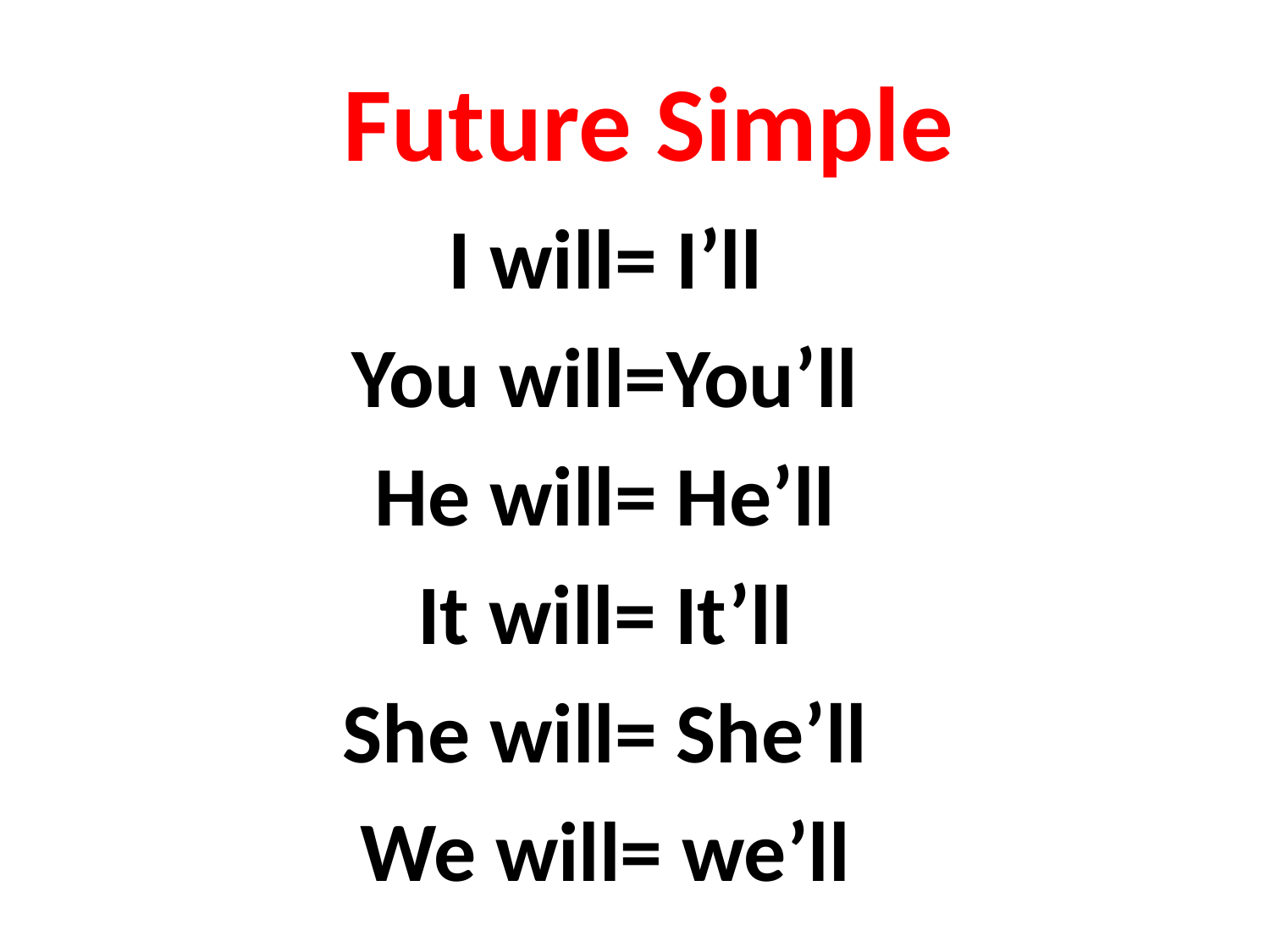

# Future Simple
I will= I’ll
You will=You’ll
He will= He’ll
It will= It’ll
She will= She’ll
We will= we’ll